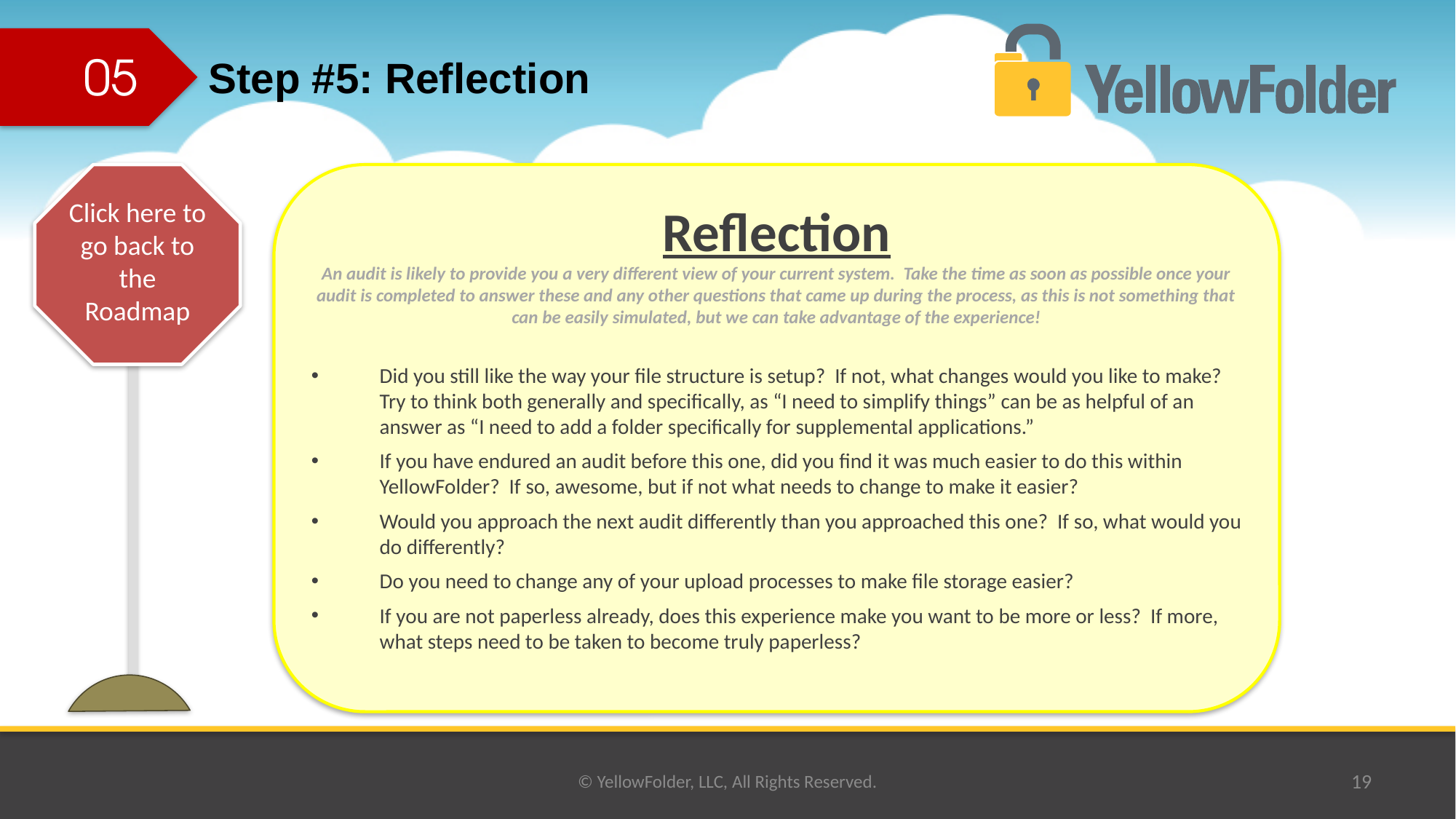

# Step #5: Reflection
05
Click here to go back to the Roadmap

Reflection
An audit is likely to provide you a very different view of your current system.  Take the time as soon as possible once your audit is completed to answer these and any other questions that came up during the process, as this is not something that can be easily simulated, but we can take advantage of the experience!

Did you still like the way your file structure is setup?  If not, what changes would you like to make? Try to think both generally and specifically, as “I need to simplify things” can be as helpful of an answer as “I need to add a folder specifically for supplemental applications.”
If you have endured an audit before this one, did you find it was much easier to do this within YellowFolder?  If so, awesome, but if not what needs to change to make it easier?
Would you approach the next audit differently than you approached this one?  If so, what would you do differently?
Do you need to change any of your upload processes to make file storage easier?
If you are not paperless already, does this experience make you want to be more or less?  If more, what steps need to be taken to become truly paperless?
© YellowFolder, LLC, All Rights Reserved.
19